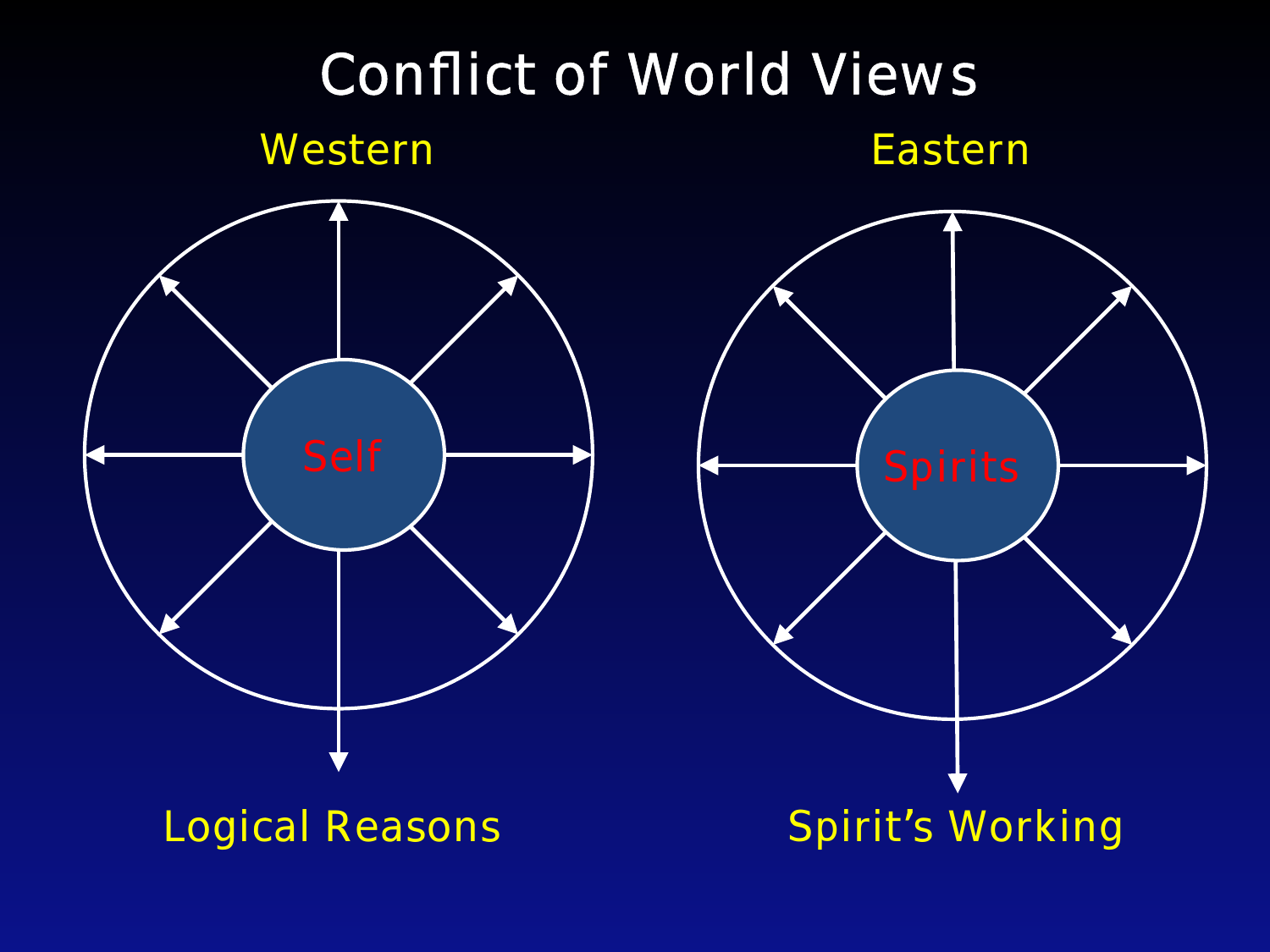

Conflict of World Views
Western
Eastern

Self
Spirits
Logical Reasons
Spirit’s Working